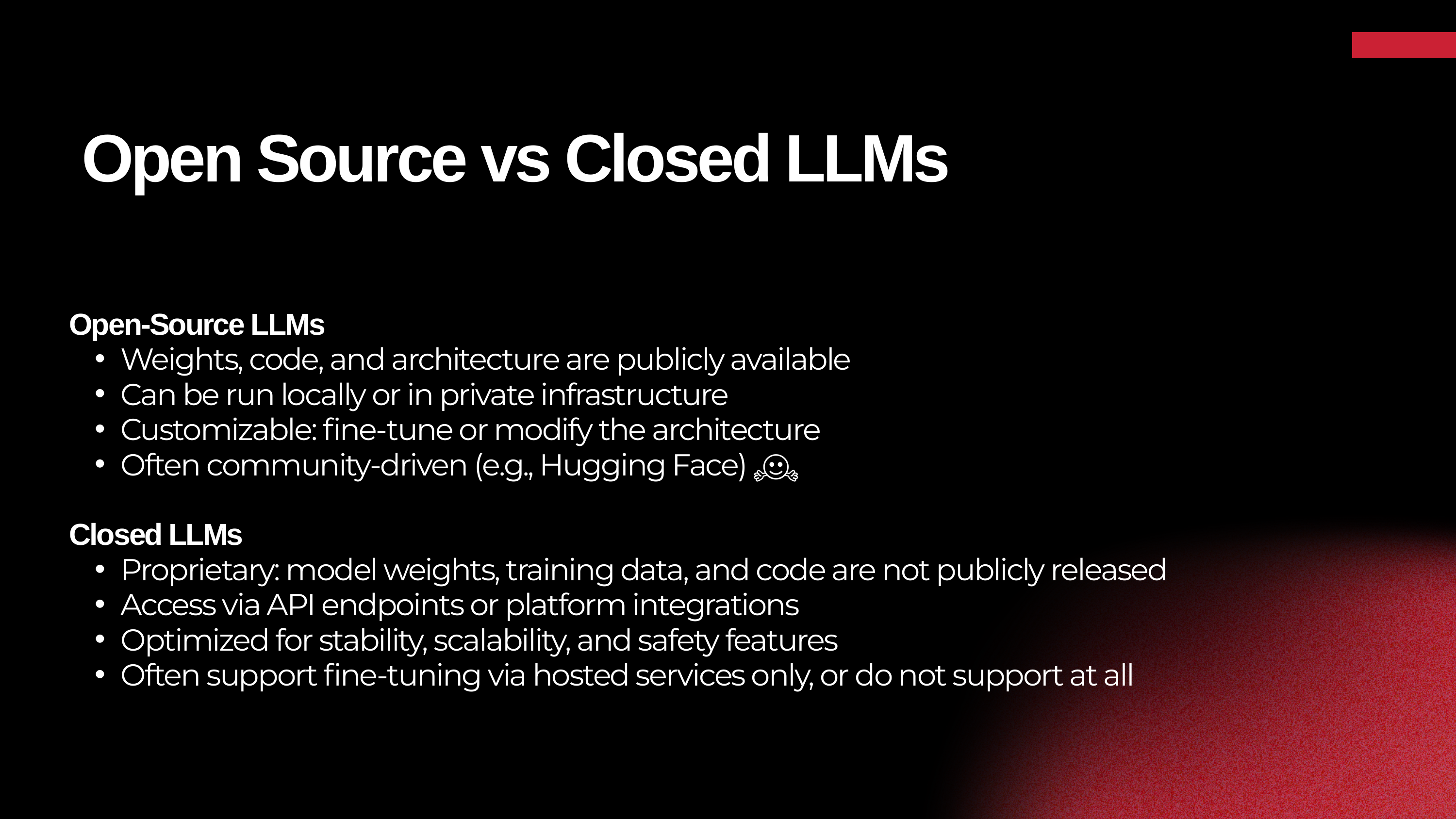

Open Source vs Closed LLMs
Open-Source LLMs
Weights, code, and architecture are publicly available
Can be run locally or in private infrastructure
Customizable: fine-tune or modify the architecture
Often community-driven (e.g., Hugging Face) 🤗

Closed LLMs
Proprietary: model weights, training data, and code are not publicly released
Access via API endpoints or platform integrations
Optimized for stability, scalability, and safety features
Often support fine-tuning via hosted services only, or do not support at all